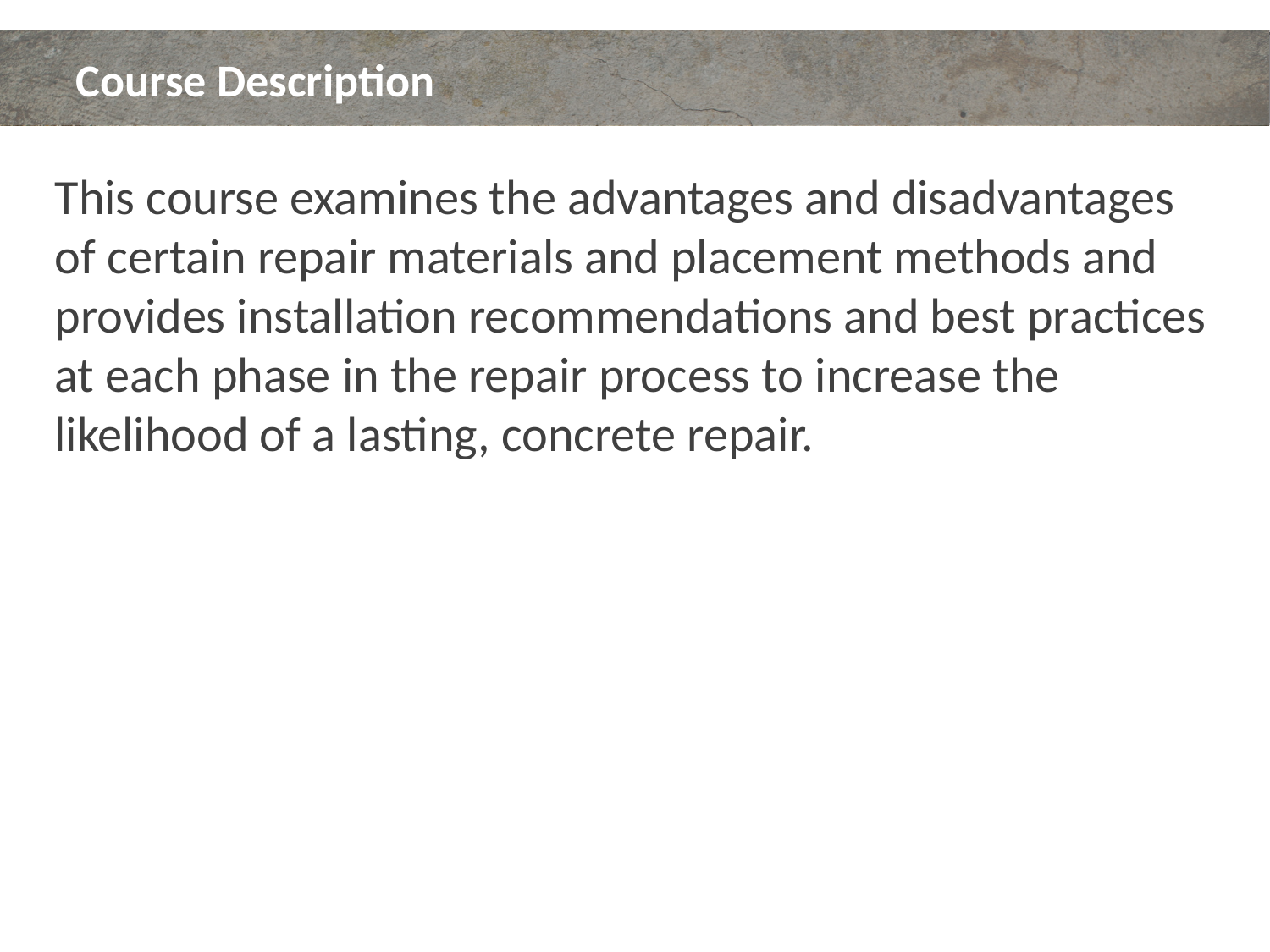

# Course Description
This course examines the advantages and disadvantages of certain repair materials and placement methods and provides installation recommendations and best practices at each phase in the repair process to increase the likelihood of a lasting, concrete repair.